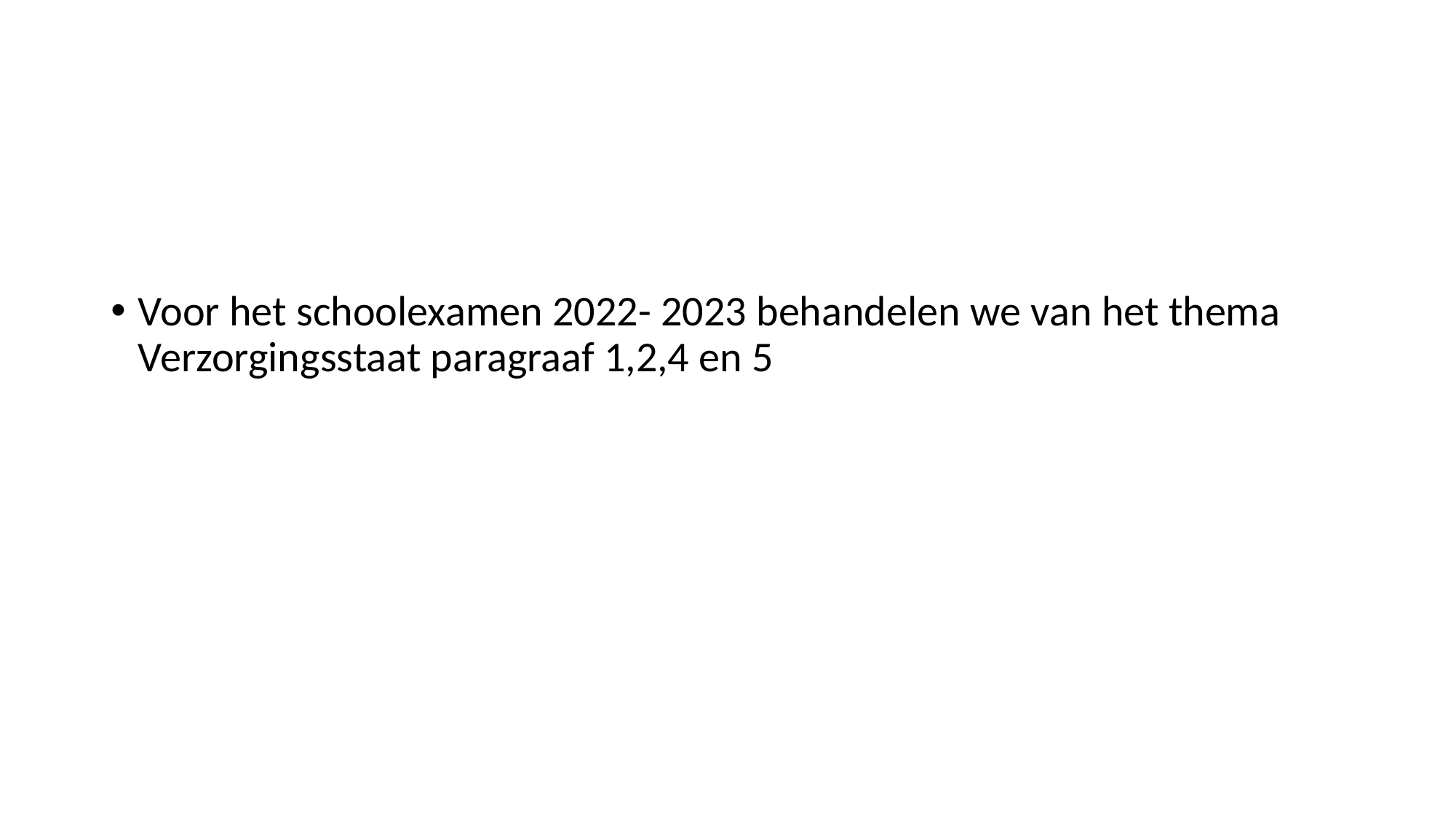

#

Voor het schoolexamen 2022- 2023 behandelen we van het thema Verzorgingsstaat paragraaf 1,2,4 en 5